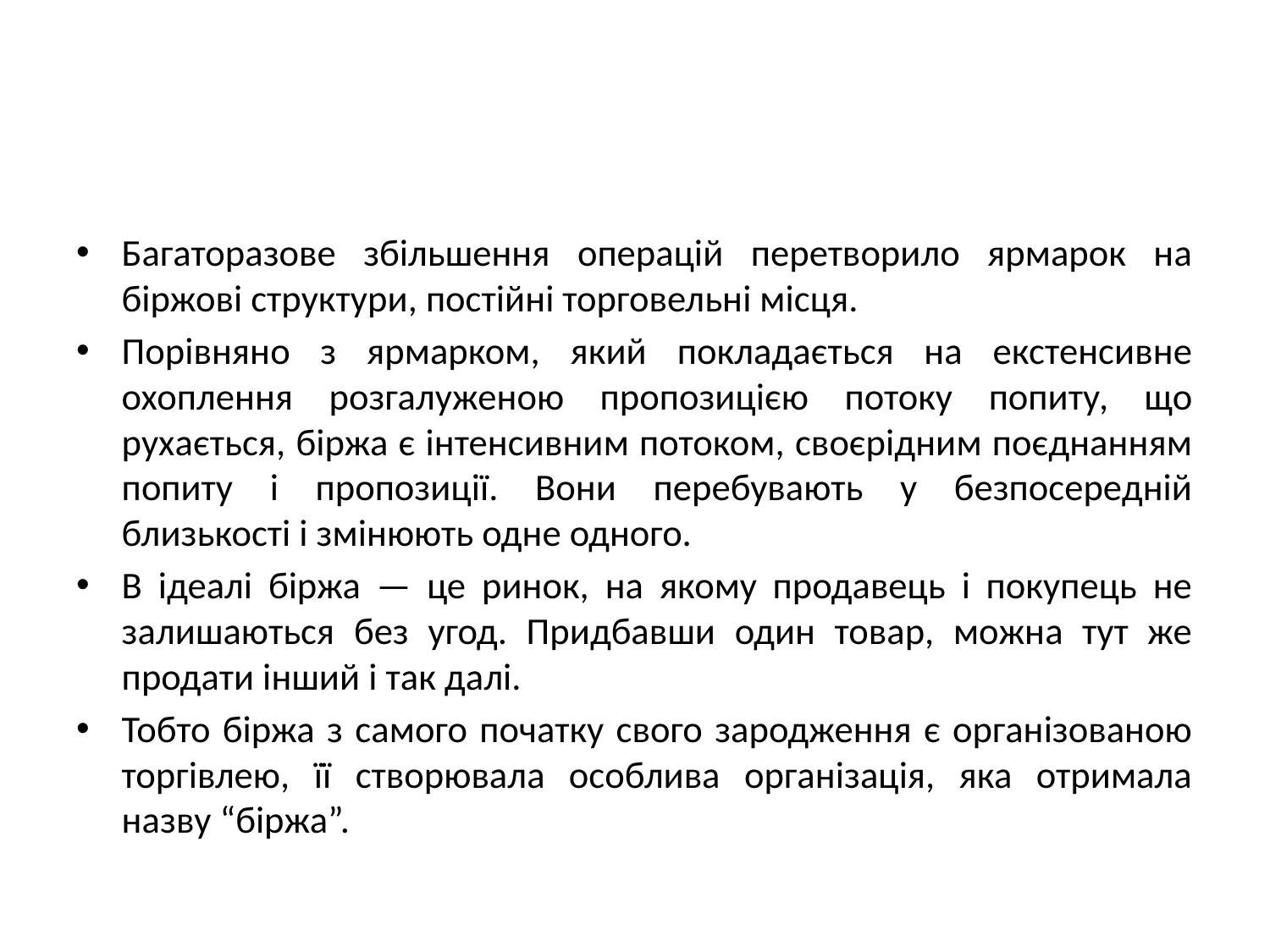

#
Багаторазове збільшення операцій перетворило ярмарок на біржові структури, постійні торговельні місця.
Порівняно з ярмарком, який покладається на екстенсивне охоплення розгалуженою пропозицією потоку попиту, що рухається, біржа є інтенсивним потоком, своєрідним поєднанням попиту і пропозиції. Вони перебувають у безпосередній близькості і змінюють одне одного.
В ідеалі біржа — це ринок, на якому продавець і покупець не залишаються без угод. Придбавши один товар, можна тут же продати інший і так далі.
Тобто біржа з самого початку свого зародження є організованою торгівлею, її створювала особлива організація, яка отримала назву “біржа”.